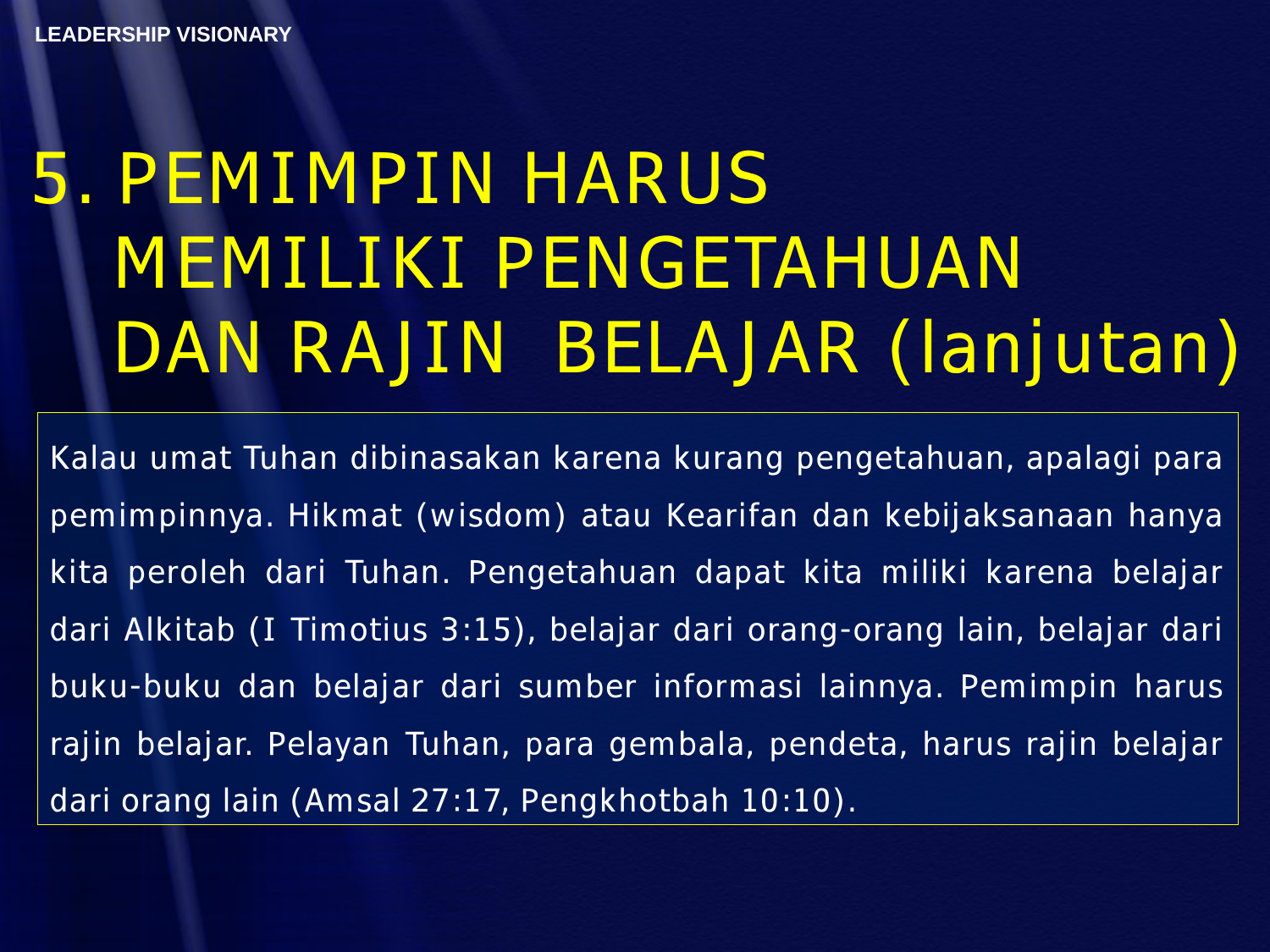

5. PEMIMPIN HARUS
    MEMILIKI PENGETAHUAN
    DAN RAJIN  BELAJAR (lanjutan)

Kalau umat Tuhan dibinasakan karena kurang pengetahuan, apalagi para pemimpinnya. Hikmat (wisdom) atau Kearifan dan kebijaksanaan hanya kita peroleh dari Tuhan. Pengetahuan dapat kita miliki karena belajar dari Alkitab (I Timotius 3:15), belajar dari orang-orang lain, belajar dari buku-buku dan belajar dari sumber informasi lainnya. Pemimpin harus rajin belajar. Pelayan Tuhan, para gembala, pendeta, harus rajin belajar dari orang lain (Amsal 27:17, Pengkhotbah 10:10).